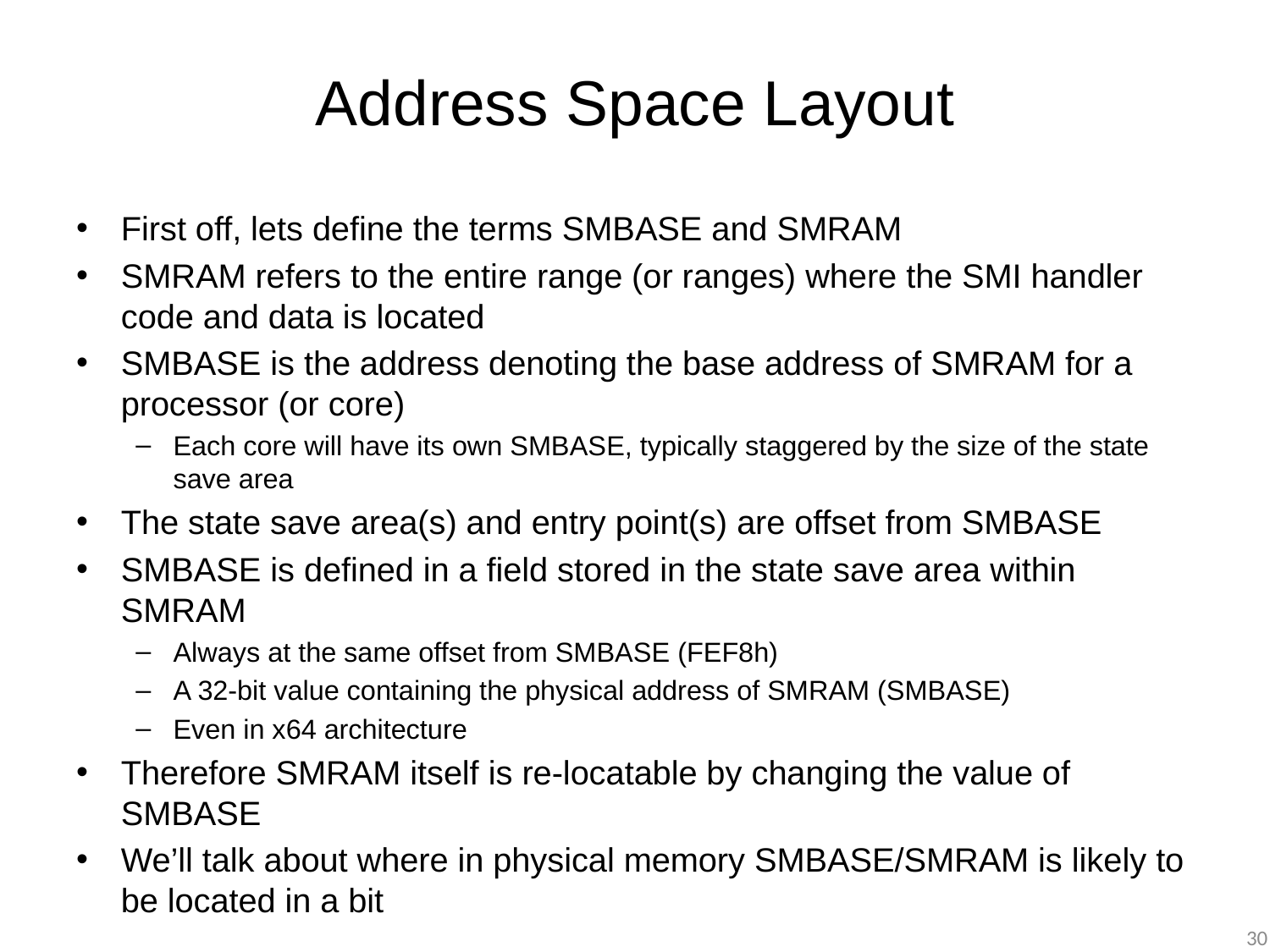

# Address Space Layout
First off, lets define the terms SMBASE and SMRAM
SMRAM refers to the entire range (or ranges) where the SMI handler code and data is located
SMBASE is the address denoting the base address of SMRAM for a processor (or core)
Each core will have its own SMBASE, typically staggered by the size of the state save area
The state save area(s) and entry point(s) are offset from SMBASE
SMBASE is defined in a field stored in the state save area within SMRAM
Always at the same offset from SMBASE (FEF8h)
A 32-bit value containing the physical address of SMRAM (SMBASE)
Even in x64 architecture
Therefore SMRAM itself is re-locatable by changing the value of SMBASE
We’ll talk about where in physical memory SMBASE/SMRAM is likely to be located in a bit
30